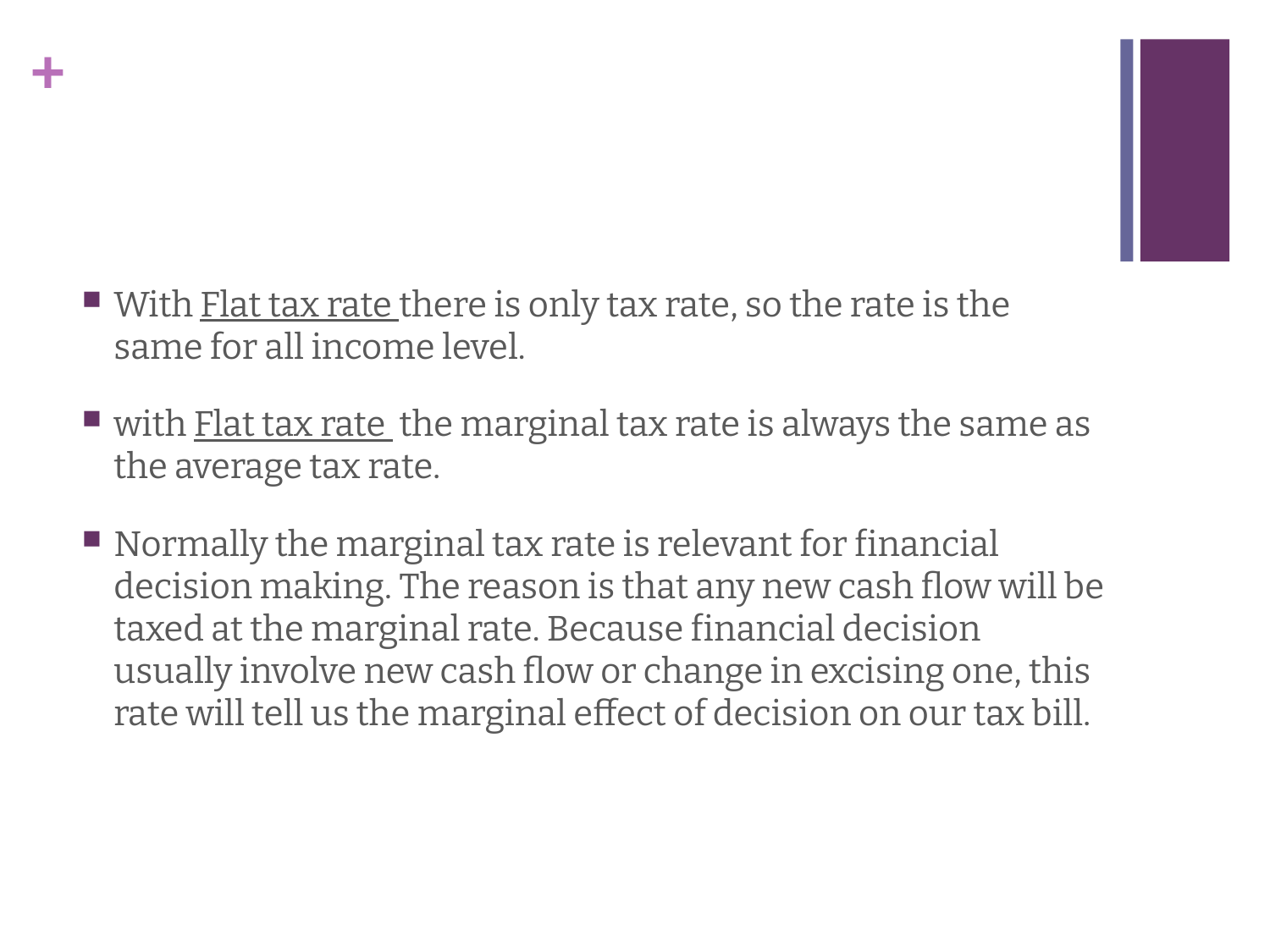

#
With Flat tax rate there is only tax rate, so the rate is the same for all income level.
with Flat tax rate  the marginal tax rate is always the same as the average tax rate.
Normally the marginal tax rate is relevant for financial decision making. The reason is that any new cash flow will be taxed at the marginal rate. Because financial decision usually involve new cash flow or change in excising one, this rate will tell us the marginal effect of decision on our tax bill.